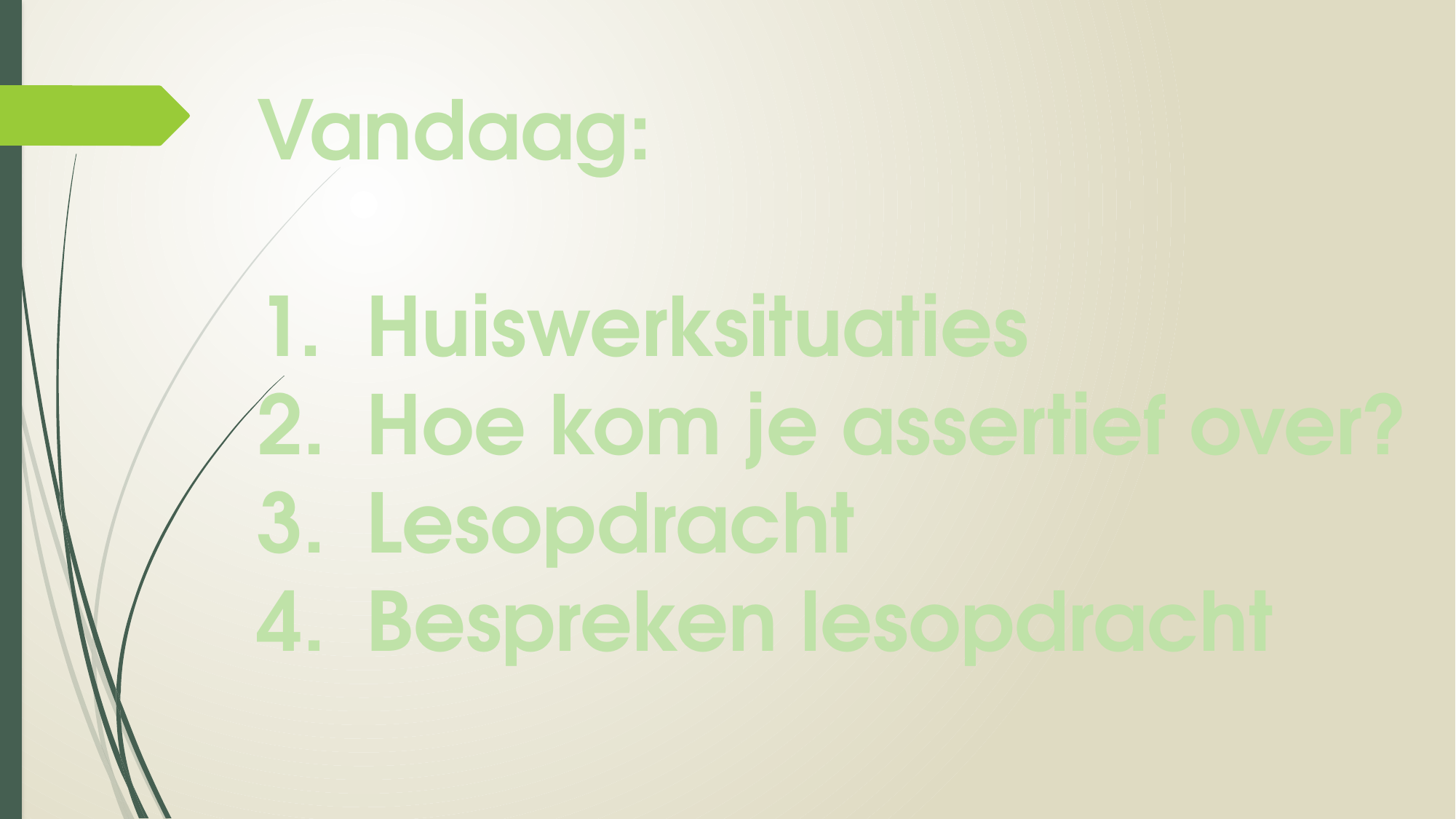

Vandaag:

Huiswerksituaties
Hoe kom je assertief over?
Lesopdracht
Bespreken lesopdracht